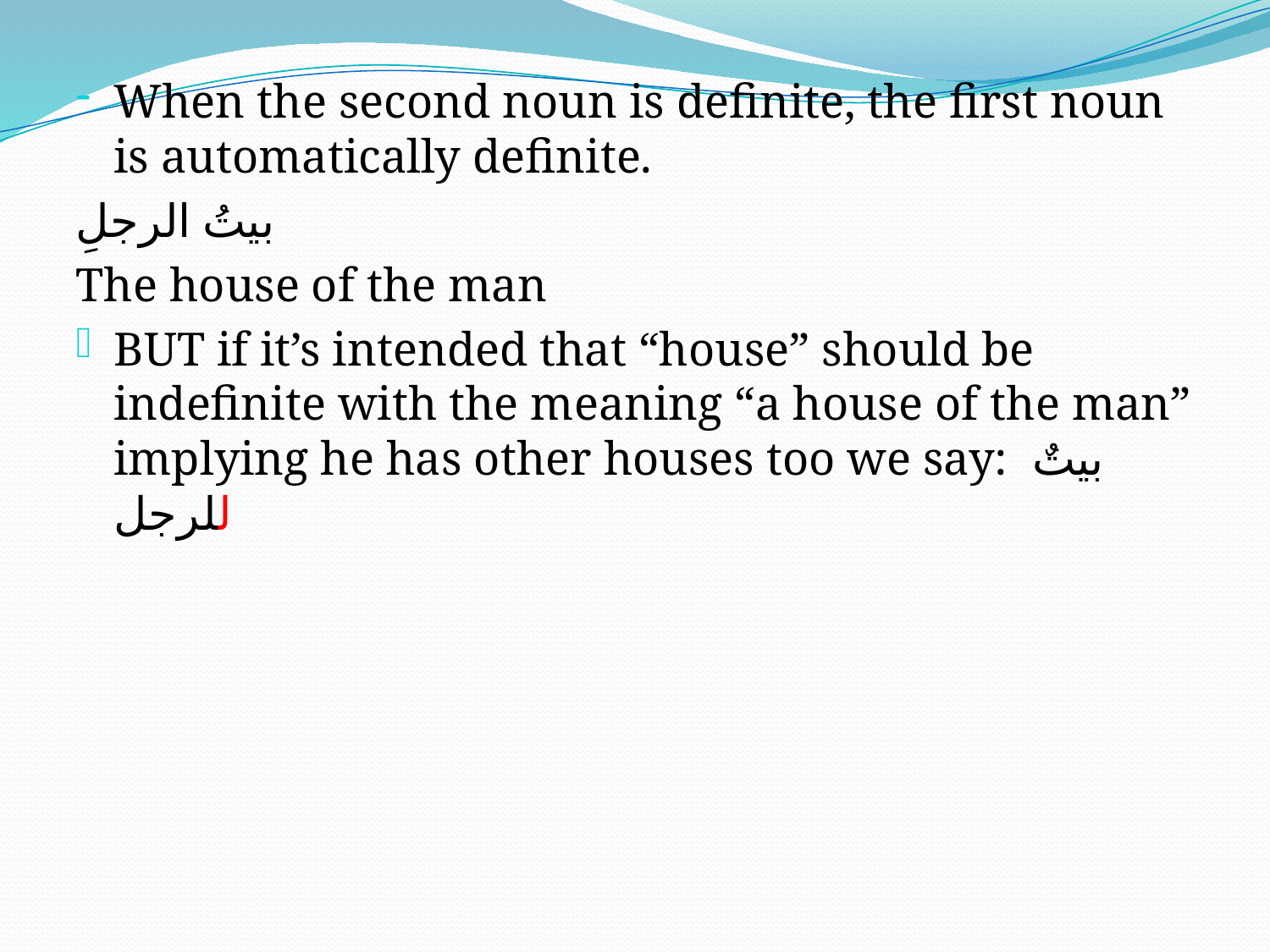

When the second noun is definite, the first noun is automatically definite.
بيتُ الرجلِ
The house of the man
BUT if it’s intended that “house” should be indefinite with the meaning “a house of the man” implying he has other houses too we say:  بيتٌ للرجل